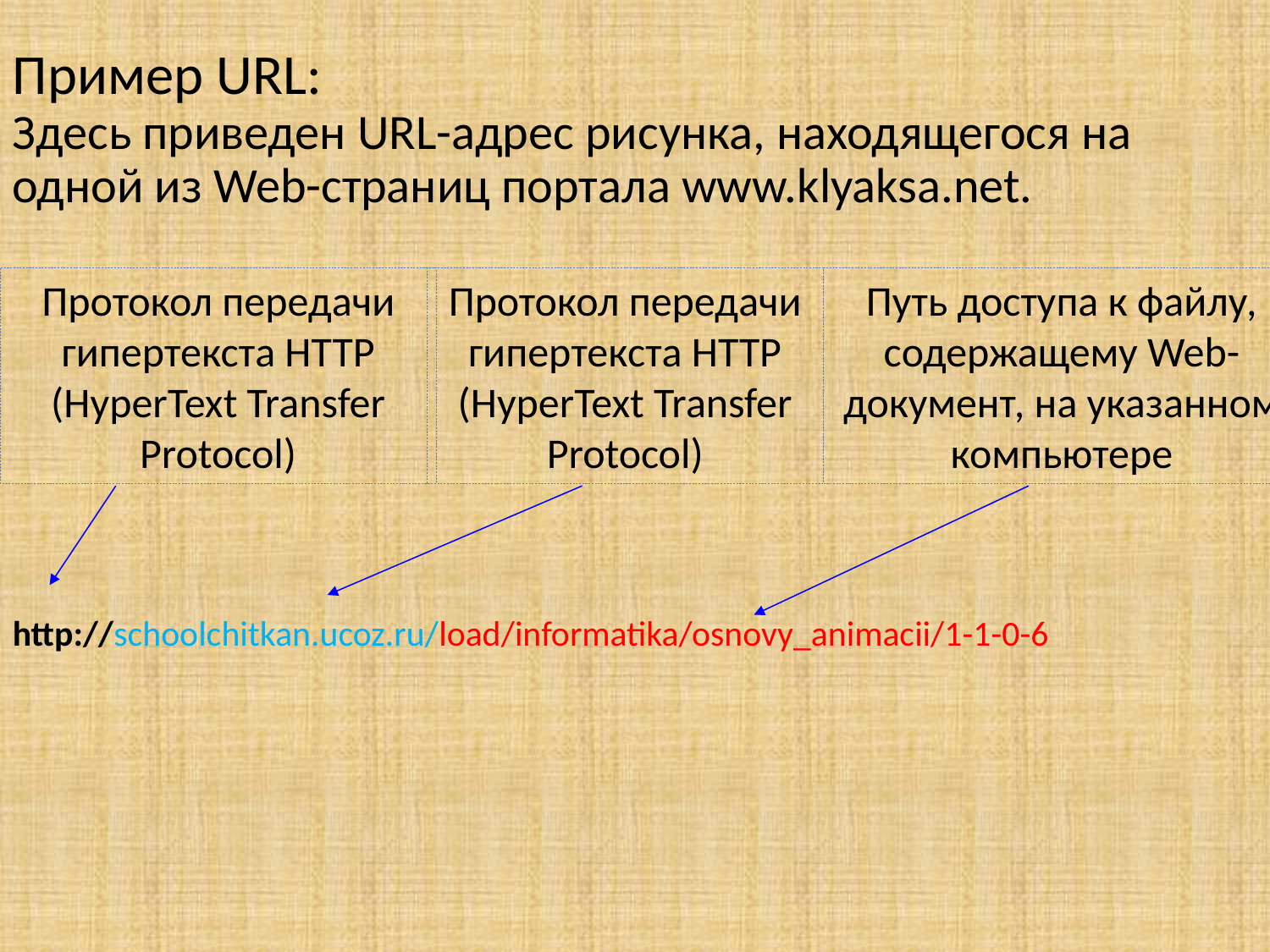

Пример URL:
Здесь приведен URL-адрес рисунка, находящегося на одной из Web-страниц портала www.klyaksa.net.
Протокол передачи гипертекста HTTP (HyperText Transfer Protocol)
Протокол передачи гипертекста HTTP (HyperText Transfer Protocol)
Путь доступа к файлу, содержащему Web-документ, на указанном компьютере

http://schoolchitkan.ucoz.ru/load/informatika/osnovy_animacii/1-1-0-6